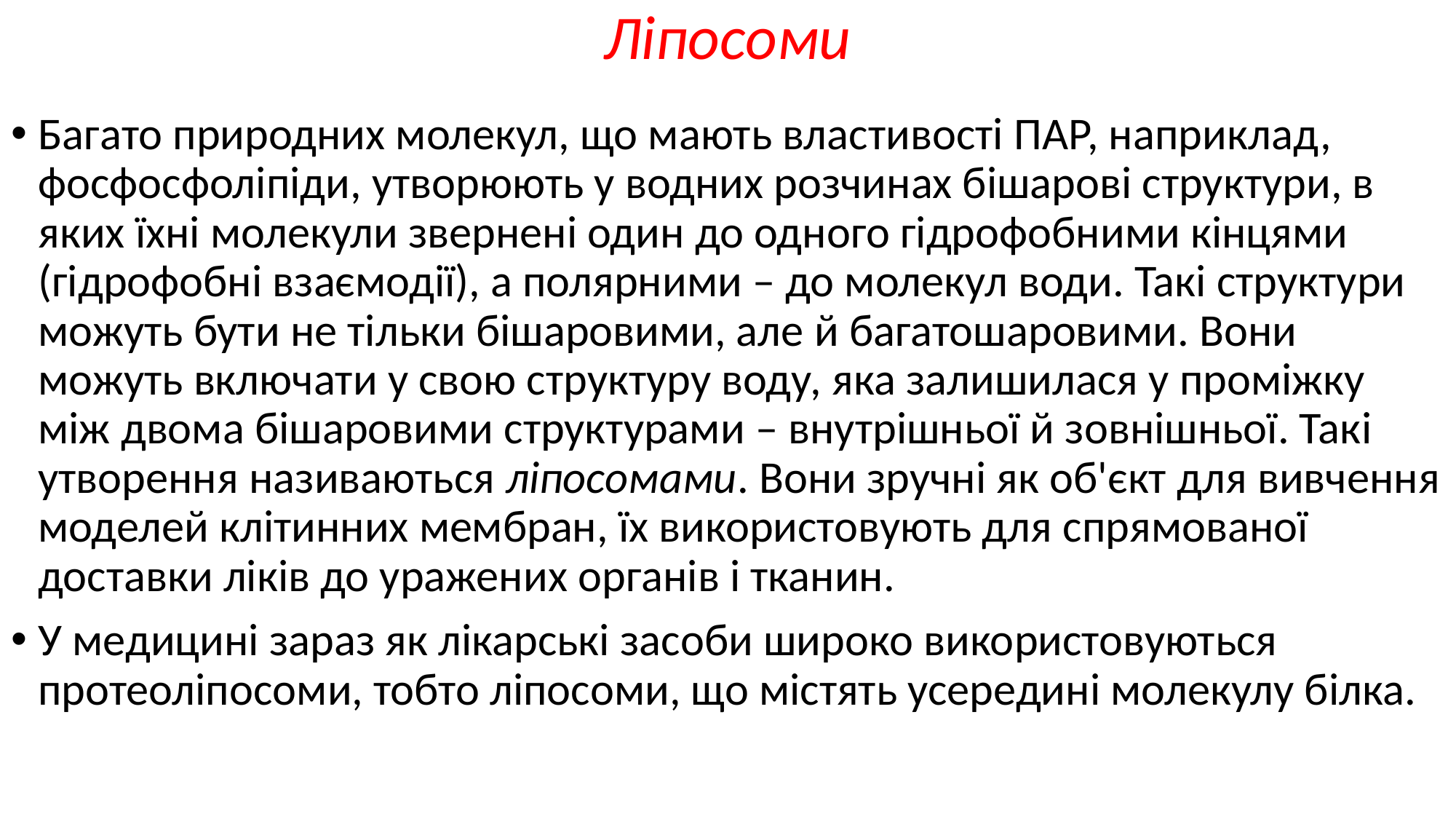

# Ліпосоми
Багато природних молекул, що мають властивості ПАР, наприклад, фосфосфоліпіди, утворюють у водних розчинах бішарові структури, в яких їхні молекули звернені один до одного гідрофобними кінцями (гідрофобні взаємодії), а полярними – до молекул води. Такі структури можуть бути не тільки бішаровими, але й багатошаровими. Вони можуть включати у свою структуру воду, яка залишилася у проміжку між двома бішаровими структурами – внутрішньої й зовнішньої. Такі утворення називаються ліпосомами. Вони зручні як об'єкт для вивчення моделей клітинних мембран, їх використовують для спрямованої доставки ліків до уражених органів і тканин.
У медицині зараз як лікарські засоби широко використовуються протеоліпосоми, тобто ліпосоми, що містять усередині молекулу білка.